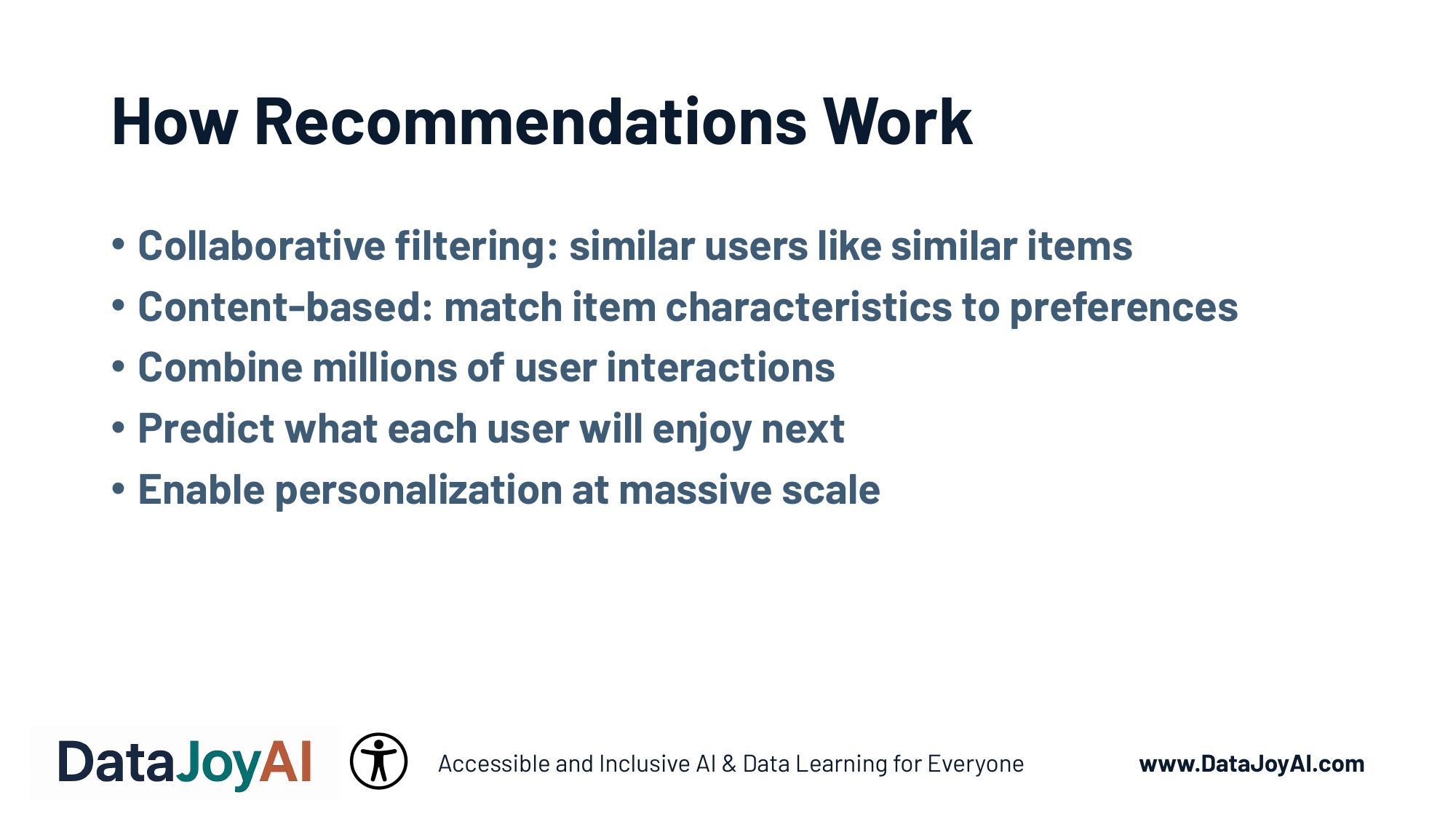

# How Recommendations Work
Collaborative filtering: similar users like similar items
Content-based: match item characteristics to preferences
Combine millions of user interactions
Predict what each user will enjoy next
Enable personalization at massive scale